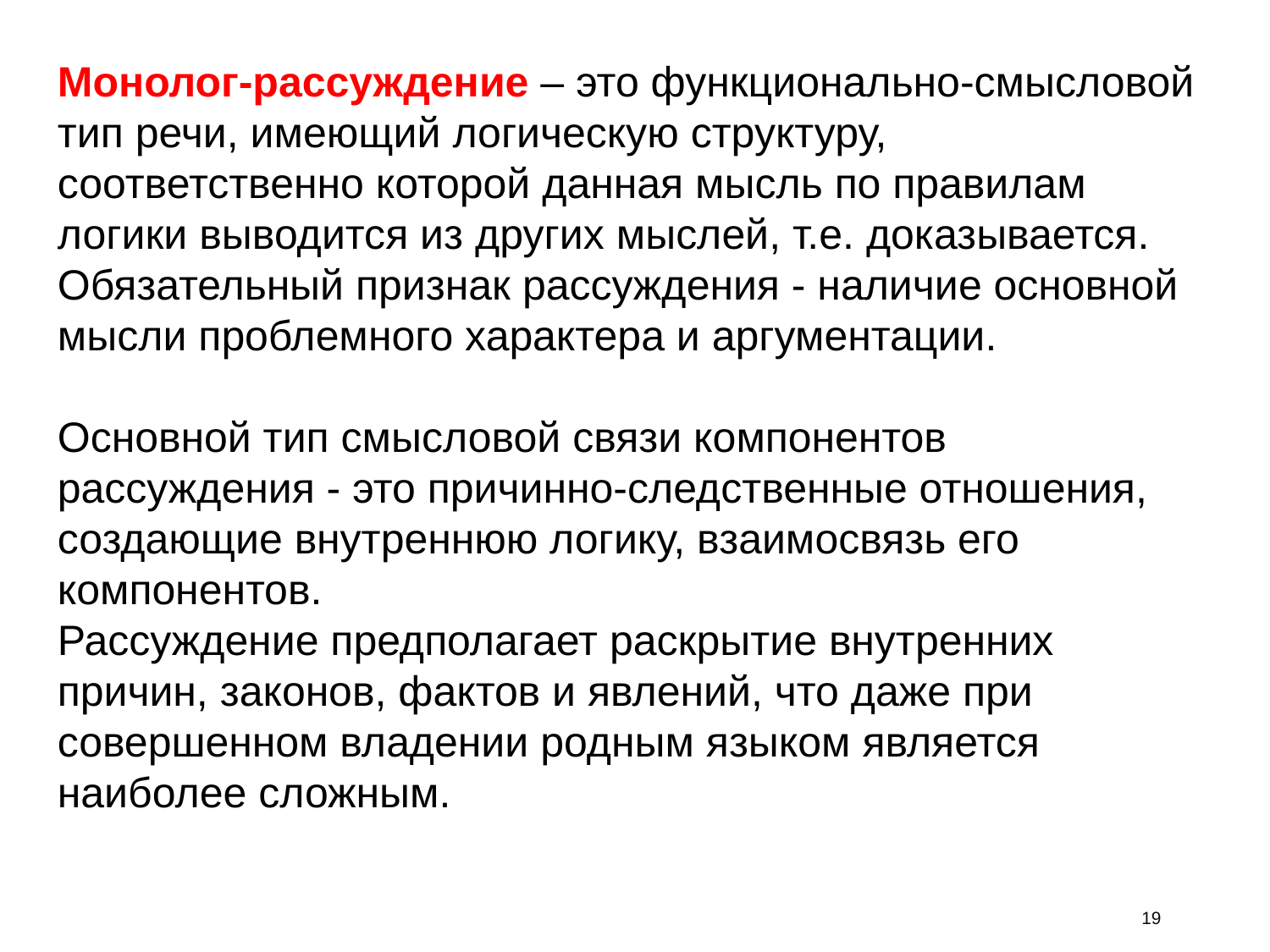

Монолог-рассуждение – это функционально-смысловой тип речи, имеющий логическую структуру, соответственно которой данная мысль по правилам логики выводится из других мыслей, т.е. доказывается. Обязательный признак рассуждения - наличие основной мысли проблемного характера и аргументации.

Основной тип смысловой связи компонентов рассуждения - это причинно-следственные отношения, создающие внутреннюю логику, взаимосвязь его компонентов.
Рассуждение предполагает раскрытие внутренних причин, законов, фактов и явлений, что даже при совершенном владении родным языком является наиболее сложным.
19